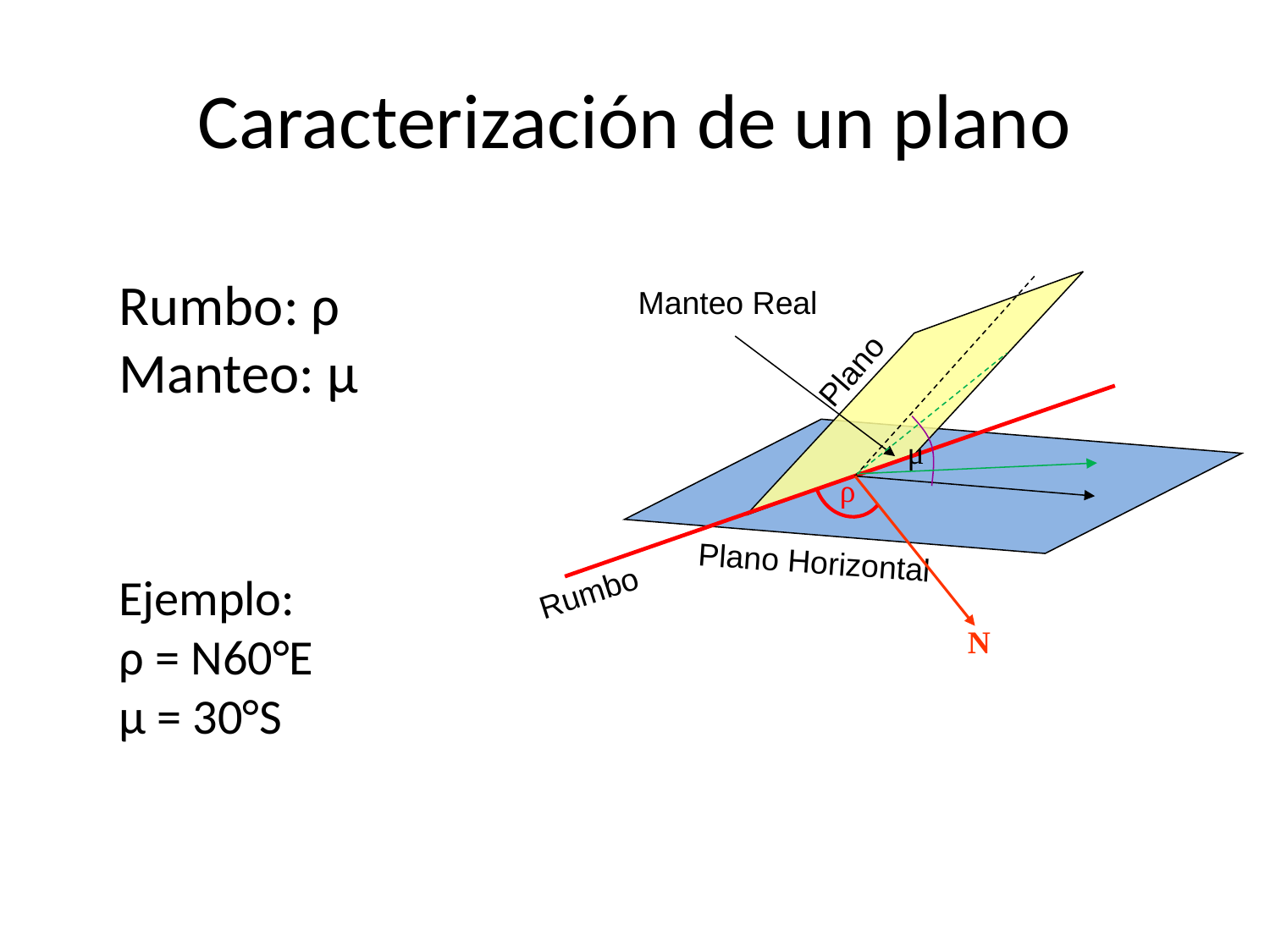

# Caracterización de un plano
Rumbo: ρ
Manteo: μ

Manteo Real

Plano

μ

ρ

Plano Horizontal
Ejemplo:
ρ = N60°E
μ = 30°S
Rumbo
N